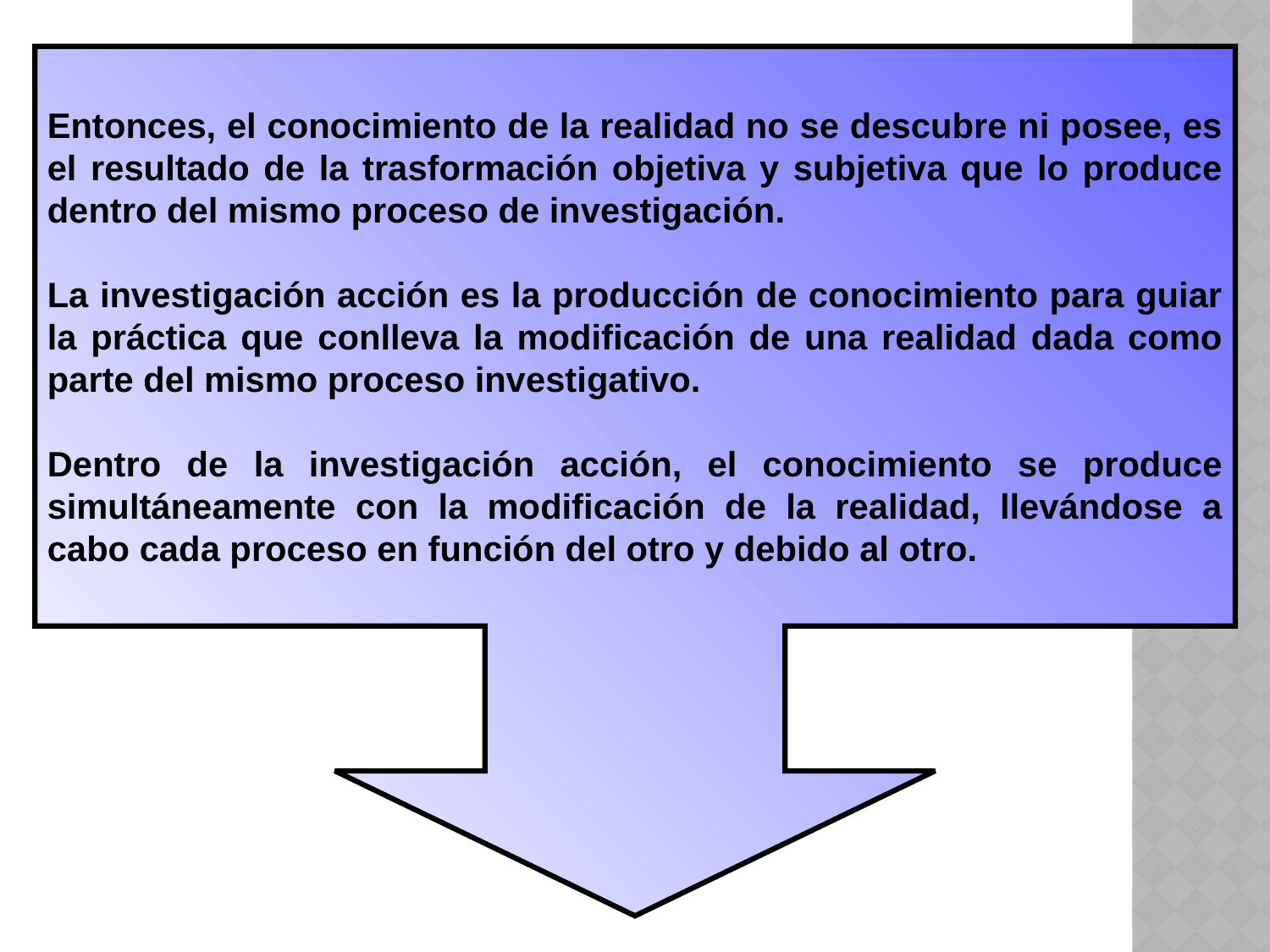

Entonces, el conocimiento de la realidad no se descubre ni posee, es el resultado de la trasformación objetiva y subjetiva que lo produce dentro del mismo proceso de investigación.

La investigación acción es la producción de conocimiento para guiar la práctica que conlleva la modificación de una realidad dada como parte del mismo proceso investigativo.

Dentro de la investigación acción, el conocimiento se produce simultáneamente con la modificación de la realidad, llevándose a cabo cada proceso en función del otro y debido al otro.